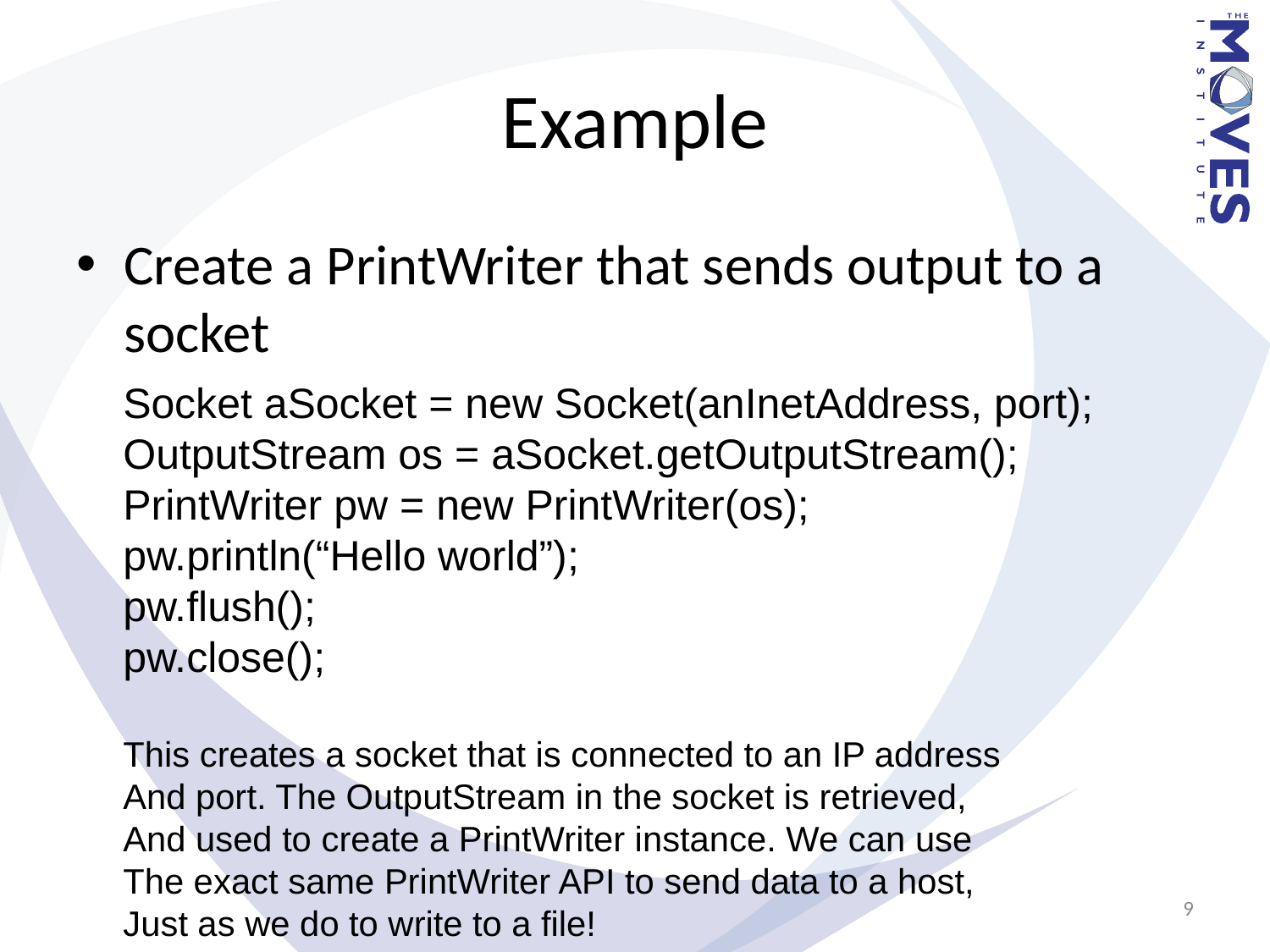

# Example
Create a PrintWriter that sends output to a socket
Socket aSocket = new Socket(anInetAddress, port);
OutputStream os = aSocket.getOutputStream();
PrintWriter pw = new PrintWriter(os);
pw.println(“Hello world”);
pw.flush();
pw.close();

This creates a socket that is connected to an IP address
And port. The OutputStream in the socket is retrieved,
And used to create a PrintWriter instance. We can use
The exact same PrintWriter API to send data to a host,
Just as we do to write to a file!
9